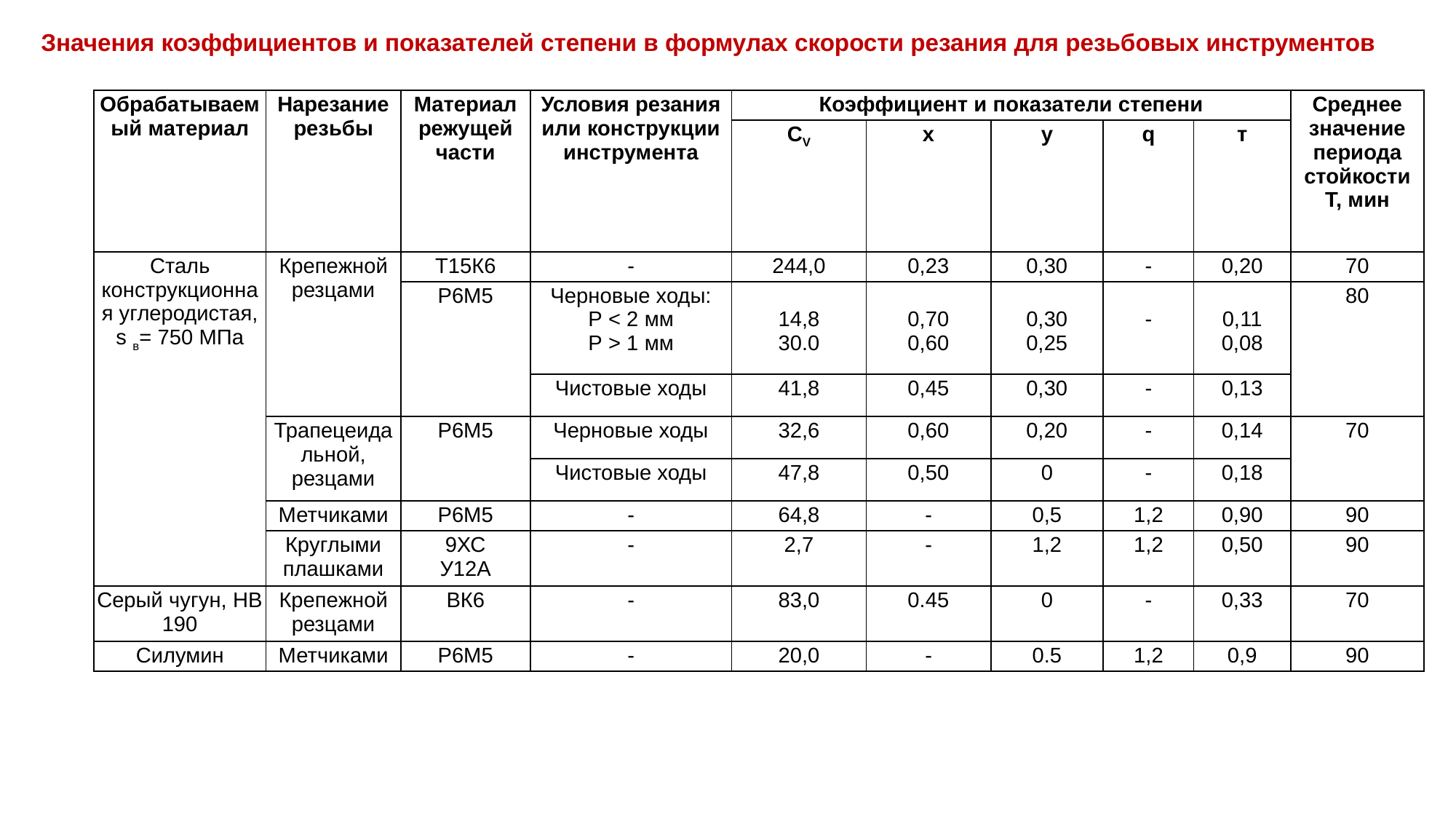

Значения коэффициентов и показателей степени в формулах скорости резания для резьбовых инструментов
| Обрабатываемый материал | Нарезание резьбы | Материал режущей части | Условия резания или конструкции инструмента | Коэффициент и показатели степени |  |  |  |  | Среднее значение периода стойкости Т, мин |
| --- | --- | --- | --- | --- | --- | --- | --- | --- | --- |
|  |  |  |  | СV | x | у | q | т |  |
| Сталь конструкционная углеродистая, s в= 750 МПа | Крепежной резцами | Т15К6 | - | 244,0 | 0,23 | 0,30 | - | 0,20 | 70 |
|  |  | Р6М5 | Черновые ходы: Р < 2 мм Р > 1 мм | 14,8 30.0 | 0,70 0,60 | 0,30 0,25 | - | 0,11 0,08 | 80 |
|  |  |  | Чистовые ходы | 41,8 | 0,45 | 0,30 | - | 0,13 |  |
|  | Трапецеидальной, резцами | Р6М5 | Черновые ходы | 32,6 | 0,60 | 0,20 | - | 0,14 | 70 |
|  |  |  | Чистовые ходы | 47,8 | 0,50 | 0 | - | 0,18 |  |
|  | Метчиками | Р6М5 | - | 64,8 | - | 0,5 | 1,2 | 0,90 | 90 |
|  | Круглыми плашками | 9ХС У12А | - | 2,7 | - | 1,2 | 1,2 | 0,50 | 90 |
| Серый чугун, НВ 190 | Крепежной резцами | ВК6 | - | 83,0 | 0.45 | 0 | - | 0,33 | 70 |
| Силумин | Метчиками | Р6М5 | - | 20,0 | - | 0.5 | 1,2 | 0,9 | 90 |